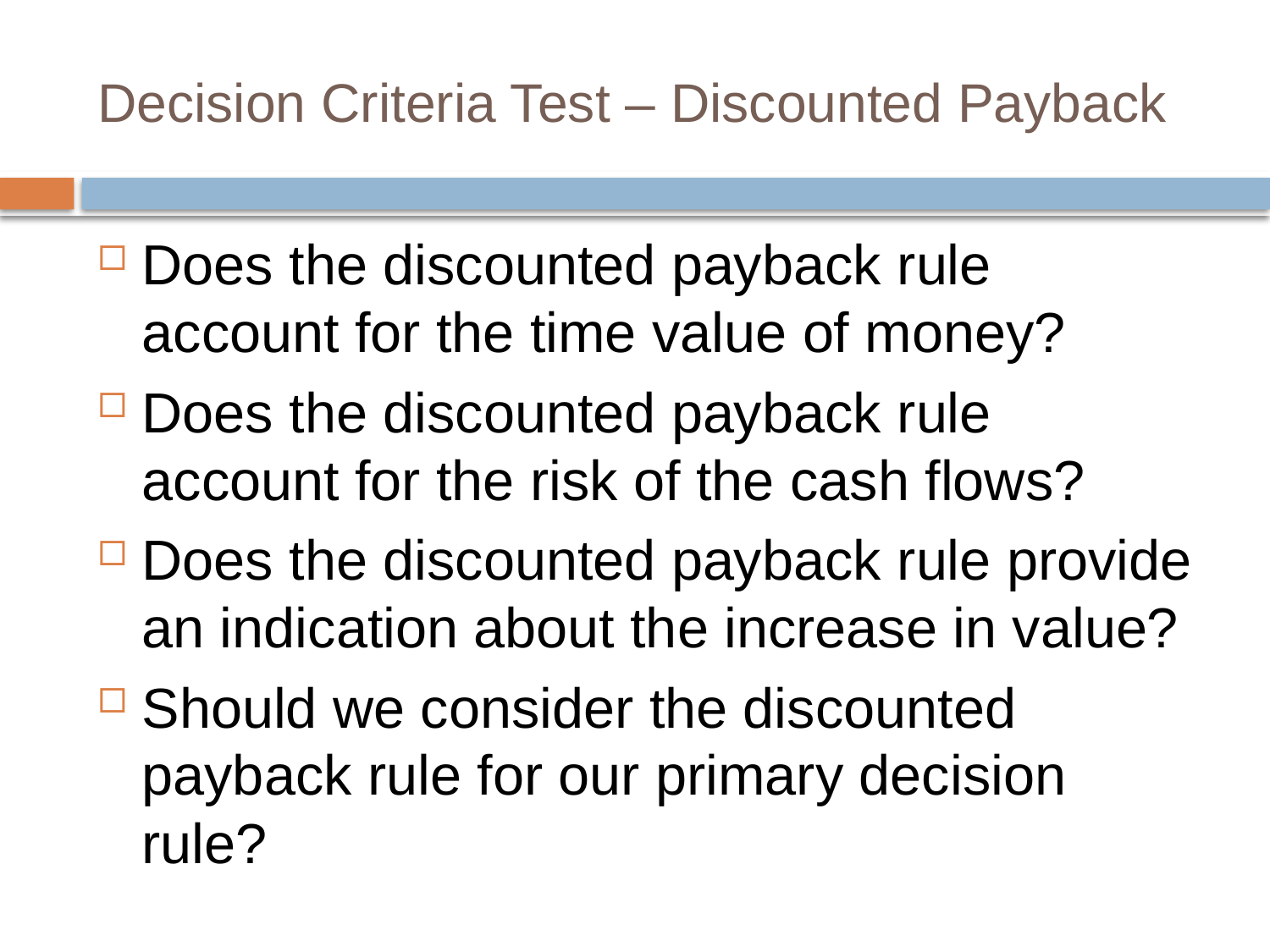

# Decision Criteria Test – Discounted Payback
Does the discounted payback rule account for the time value of money?
Does the discounted payback rule account for the risk of the cash flows?
Does the discounted payback rule provide an indication about the increase in value?
Should we consider the discounted payback rule for our primary decision rule?